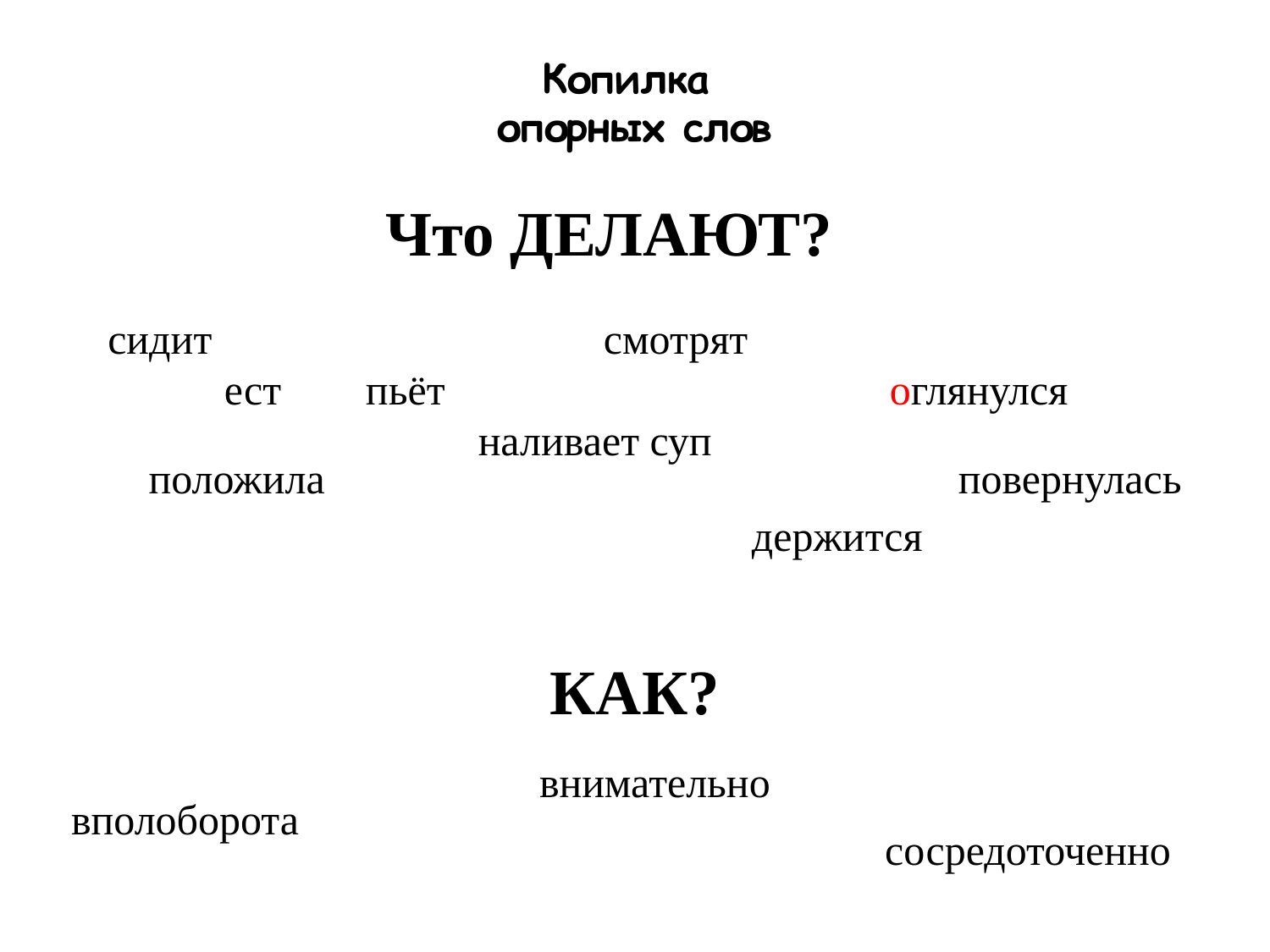

# Копилка опорных слов
Что ДЕЛАЮТ?

сидит                                     смотрят
           ест        пьёт                                          оглянулся
                                   наливает суп
повернулась
положила
держится
КАК?

внимательно
вполоборота
сосредоточенно